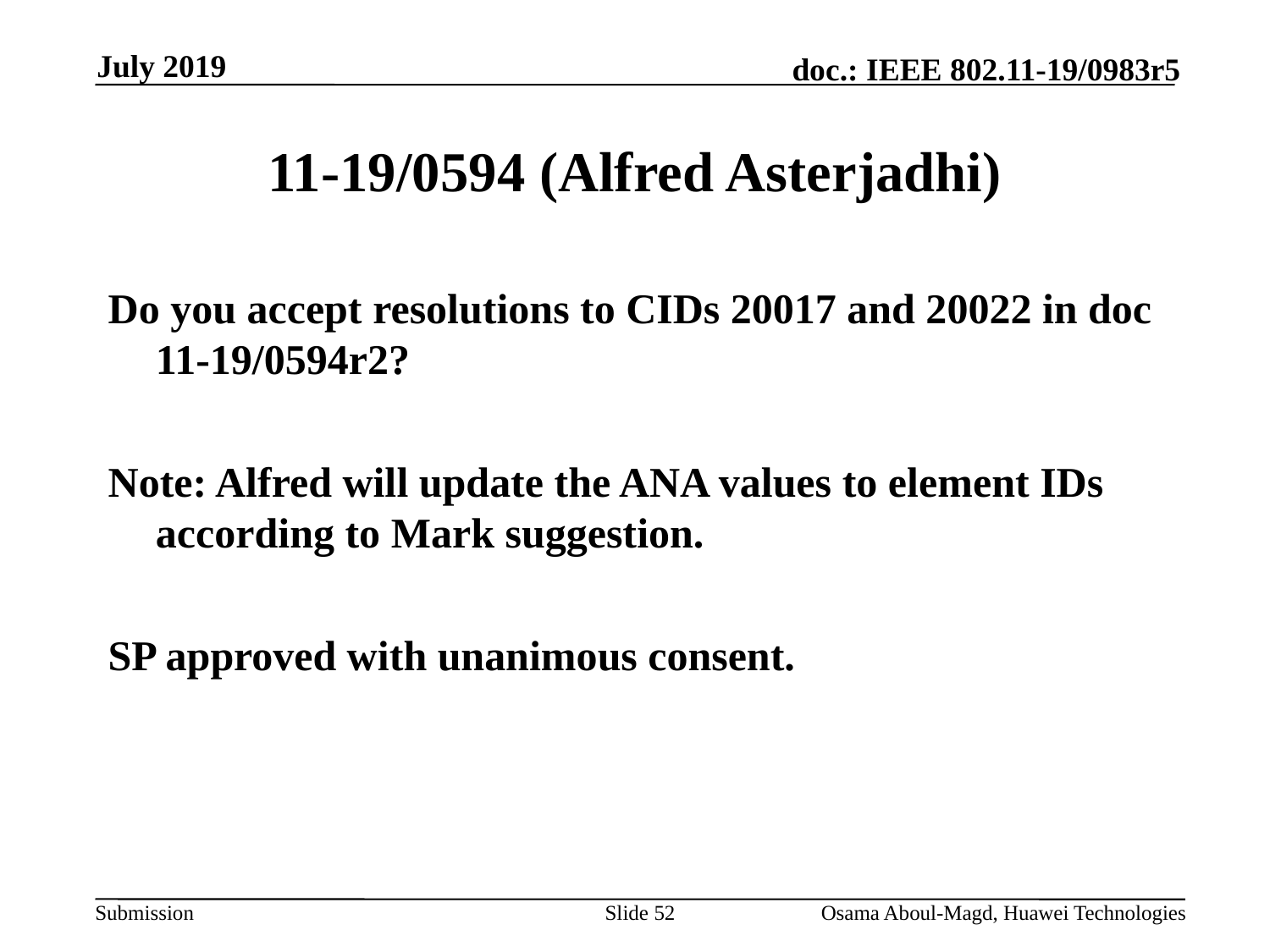

July 2019
# 11-19/0594 (Alfred Asterjadhi)
Do you accept resolutions to CIDs 20017 and 20022 in doc 11-19/0594r2?

Note: Alfred will update the ANA values to element IDs according to Mark suggestion.

SP approved with unanimous consent.

Slide 52
Osama Aboul-Magd, Huawei Technologies